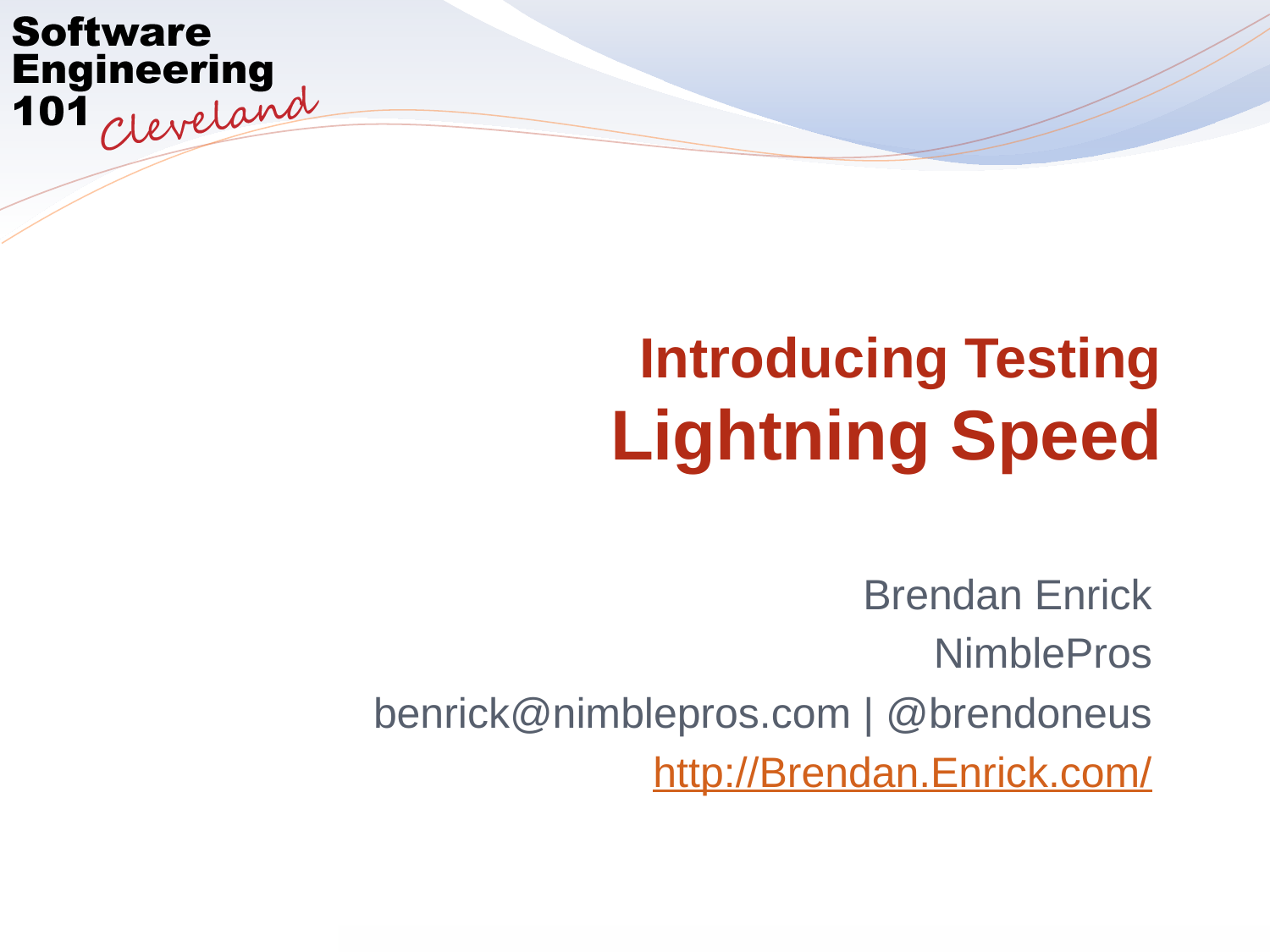

# Introducing Testing Lightning Speed
Brendan Enrick
NimblePros
benrick@nimblepros.com | @brendoneus
http://Brendan.Enrick.com/